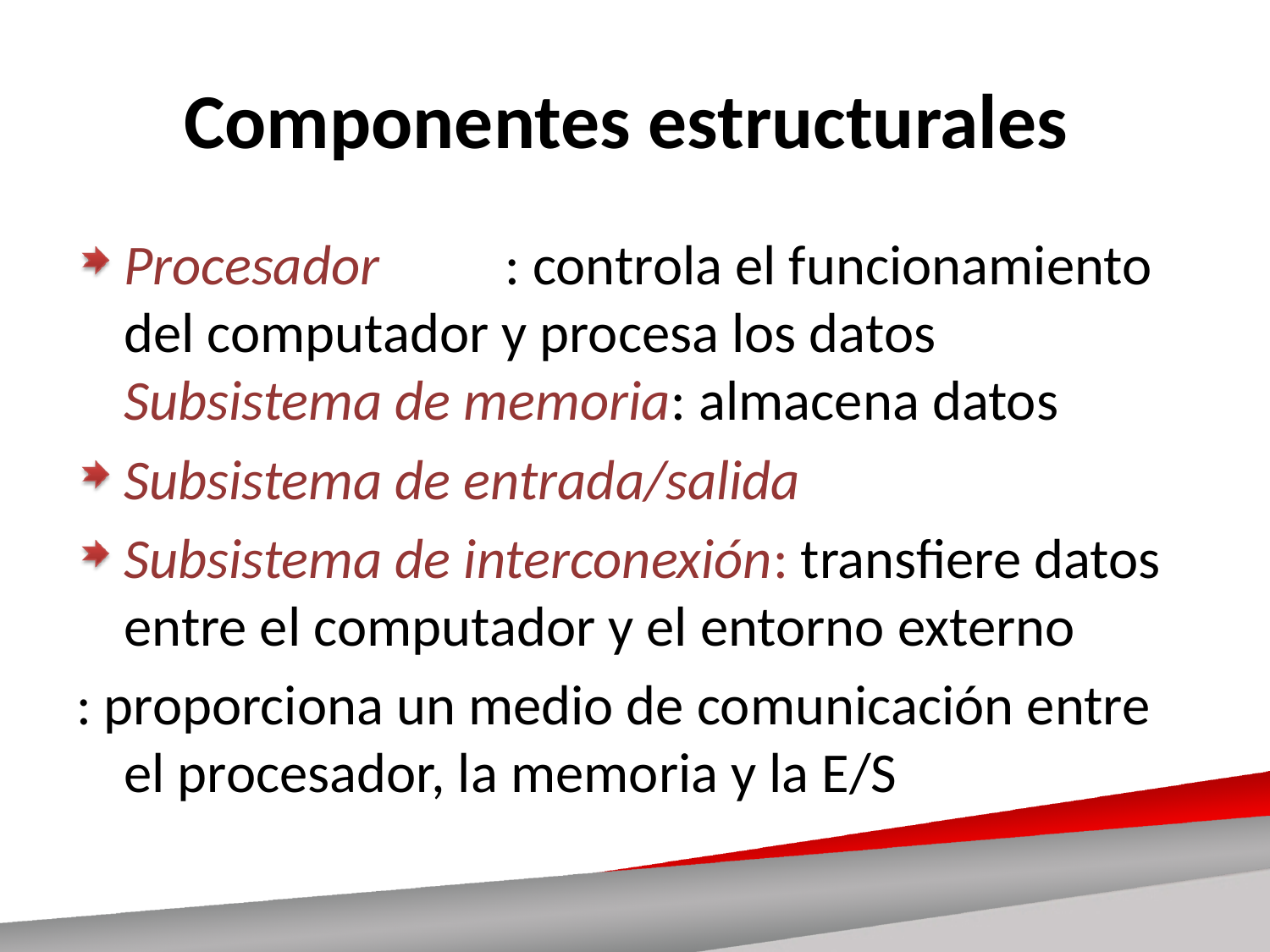

# Componentes estructurales
Procesador	: controla el funcionamiento del computador y procesa los datos
Subsistema de memoria: almacena datos
Subsistema de entrada/salida
Subsistema de interconexión: transfiere datos entre el computador y el entorno externo
: proporciona un medio de comunicación entre el procesador, la memoria y la E/S